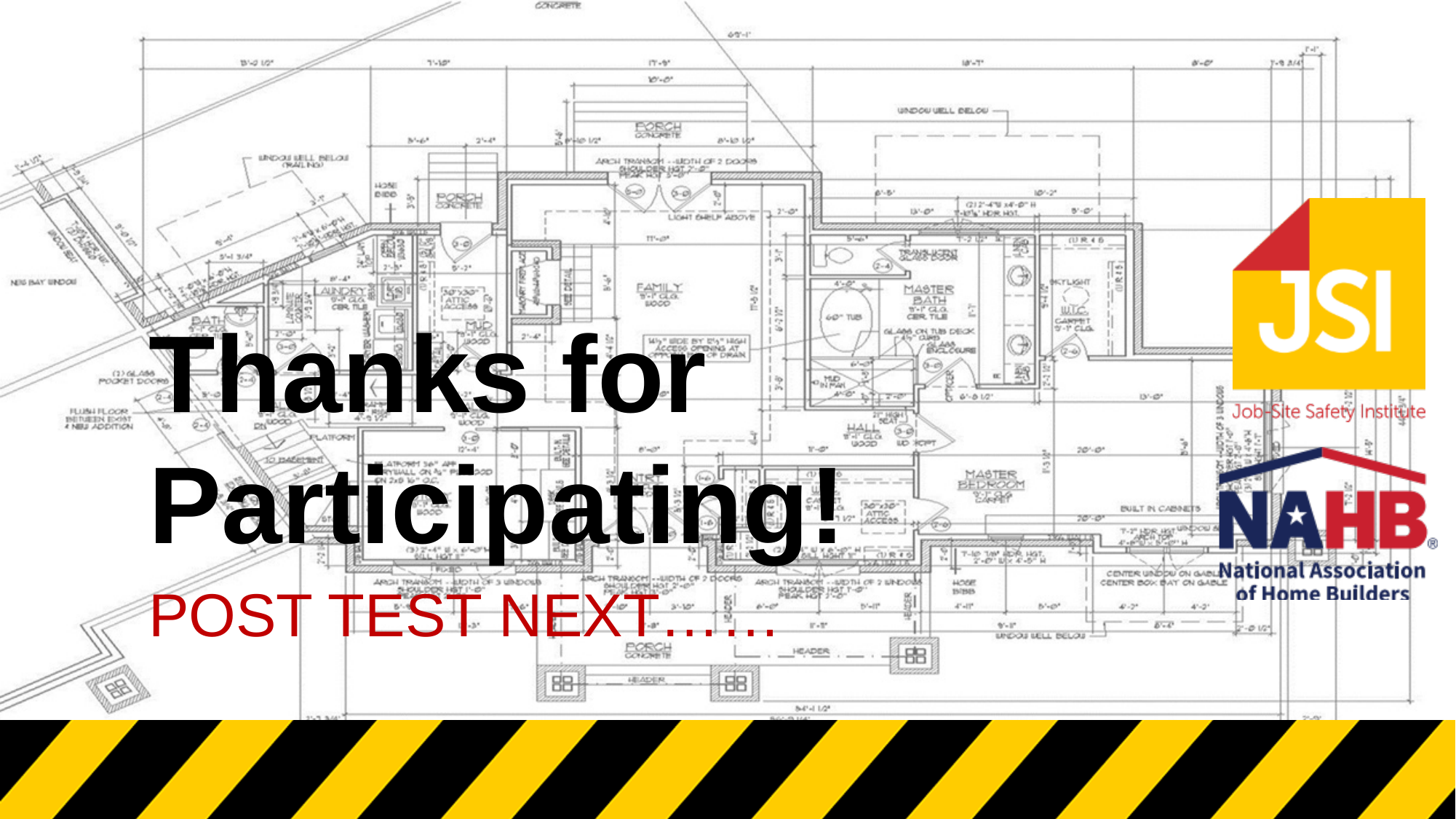

# Thanks for Participating!
Post test Next……